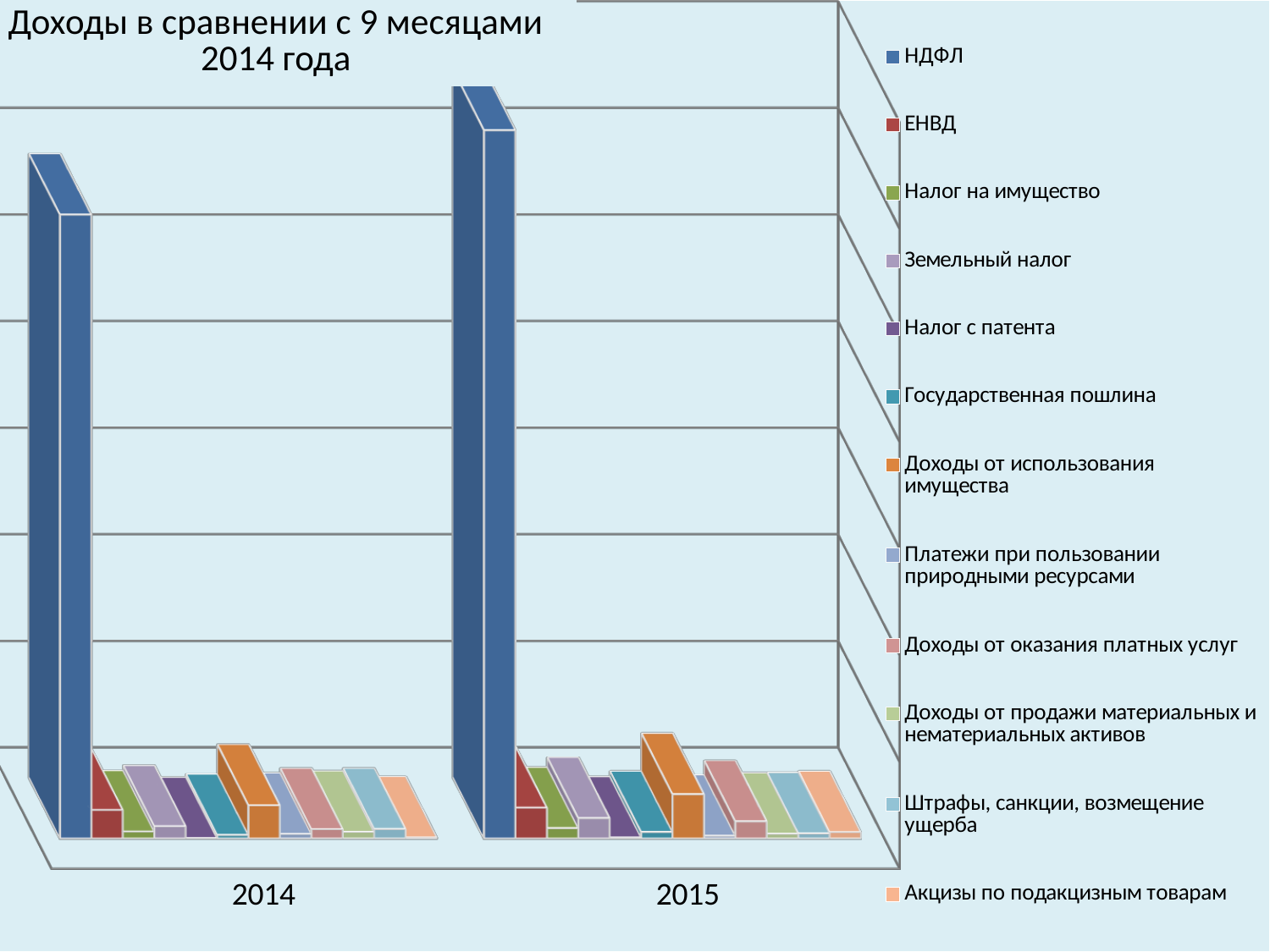

[unsupported chart]

Доходы в сравнении с 9 месяцами 2014 года